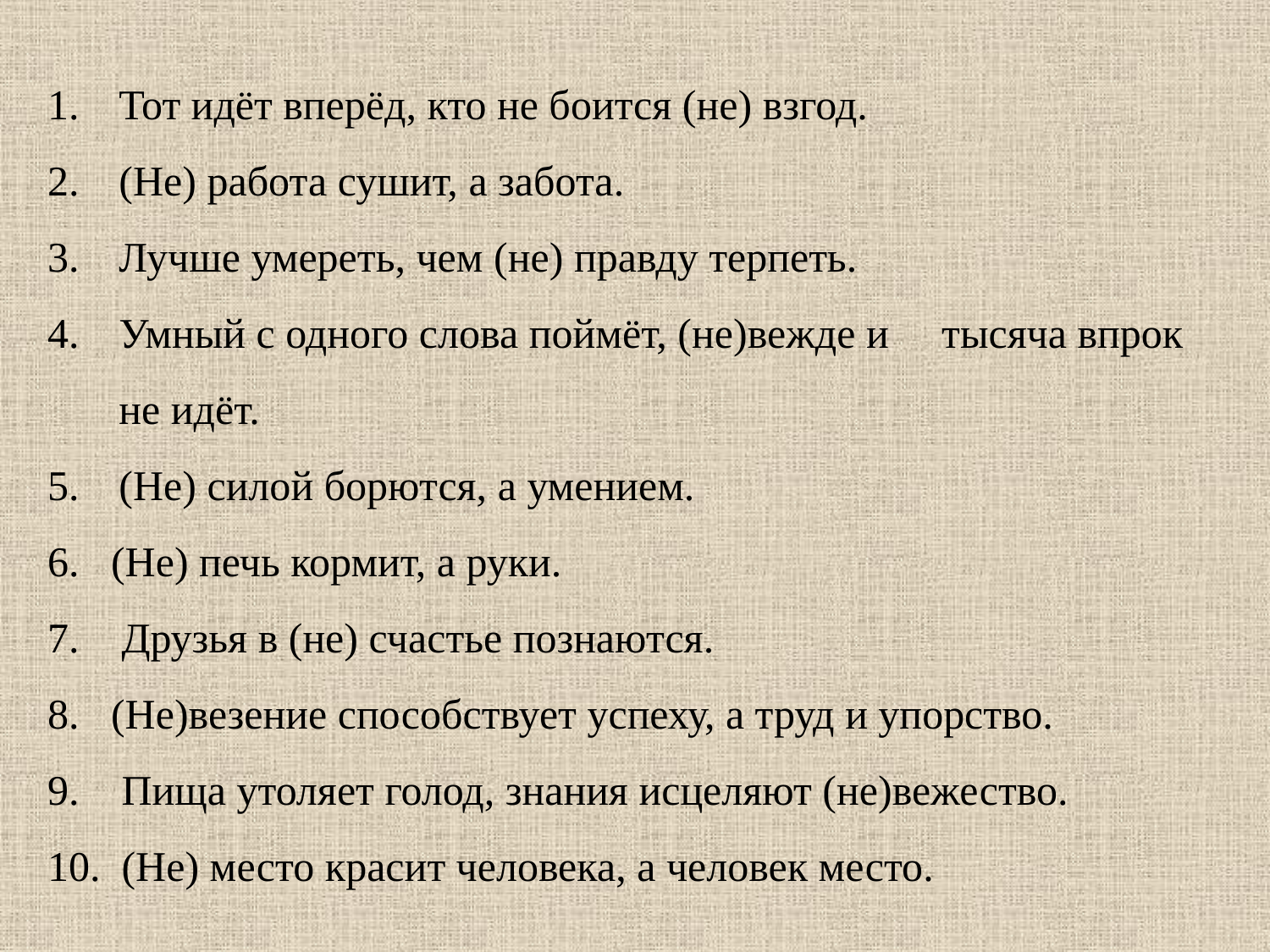

Тот идёт вперёд, кто не боится (не) взгод.
(Не) работа сушит, а забота.
Лучше умереть, чем (не) правду терпеть.
Умный с одного слова поймёт, (не)вежде и     тысяча впрок не идёт.
(Не) силой борются, а умением.
6.   (Не) печь кормит, а руки.
7.    Друзья в (не) счастье познаются.
(Не)везение способствует успеху, а труд и упорство.
 Пища утоляет голод, знания исцеляют (не)вежество.
10.  (Не) место красит человека, а человек место.